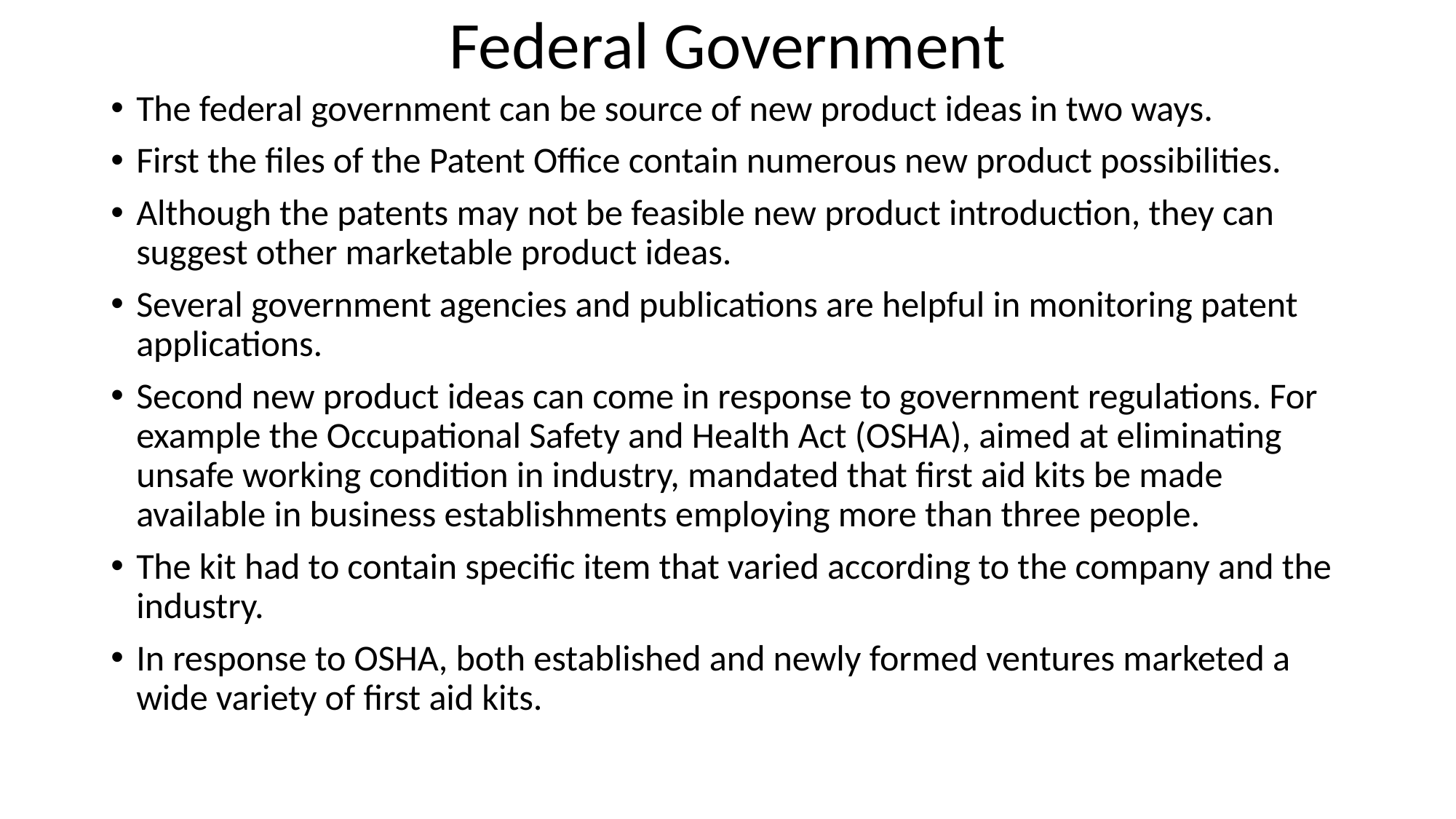

# Federal Government
The federal government can be source of new product ideas in two ways.
First the files of the Patent Office contain numerous new product possibilities.
Although the patents may not be feasible new product introduction, they can suggest other marketable product ideas.
Several government agencies and publications are helpful in monitoring patent applications.
Second new product ideas can come in response to government regulations. For example the Occupational Safety and Health Act (OSHA), aimed at eliminating unsafe working condition in industry, mandated that first aid kits be made available in business establishments employing more than three people.
The kit had to contain specific item that varied according to the company and the industry.
In response to OSHA, both established and newly formed ventures marketed a wide variety of first aid kits.